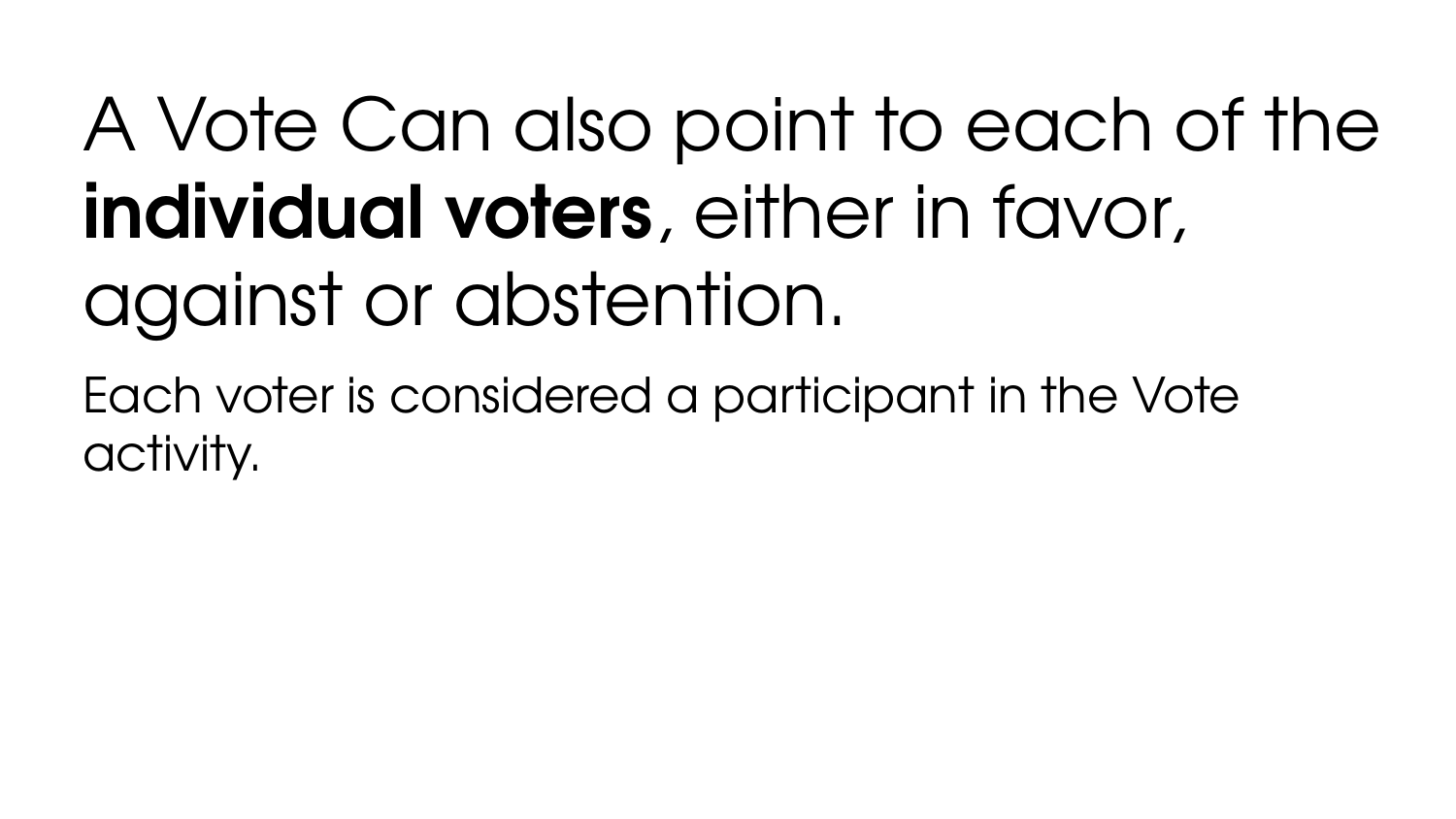

A Vote Can also point to each of the individual voters, either in favor, against or abstention.
Each voter is considered a participant in the Vote activity.